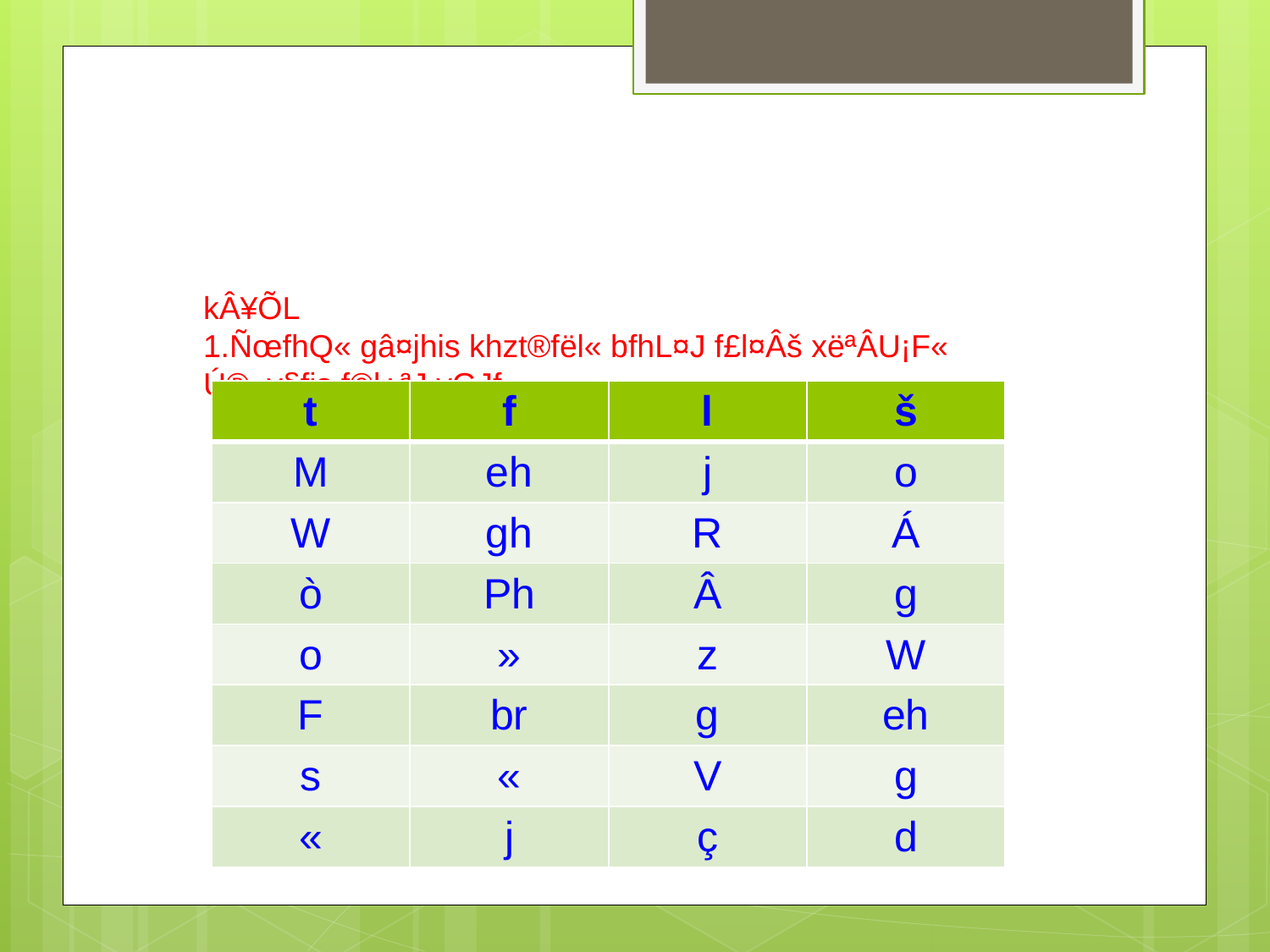

kÂ¥ÕL
1.ÑœfhQ« gâ¤jhis khzt®fël« bfhL¤J f£l¤Âš xëªÂU¡F« Ú®_y§fis f©l¿ªJ vGJf .
| t | f | l | š |
| --- | --- | --- | --- |
| M | eh | j | o |
| W | gh | R | Á |
| ò | Ph | Â | g |
| o | » | z | W |
| F | br | g | eh |
| s | « | V | g |
| « | j | ç | d |